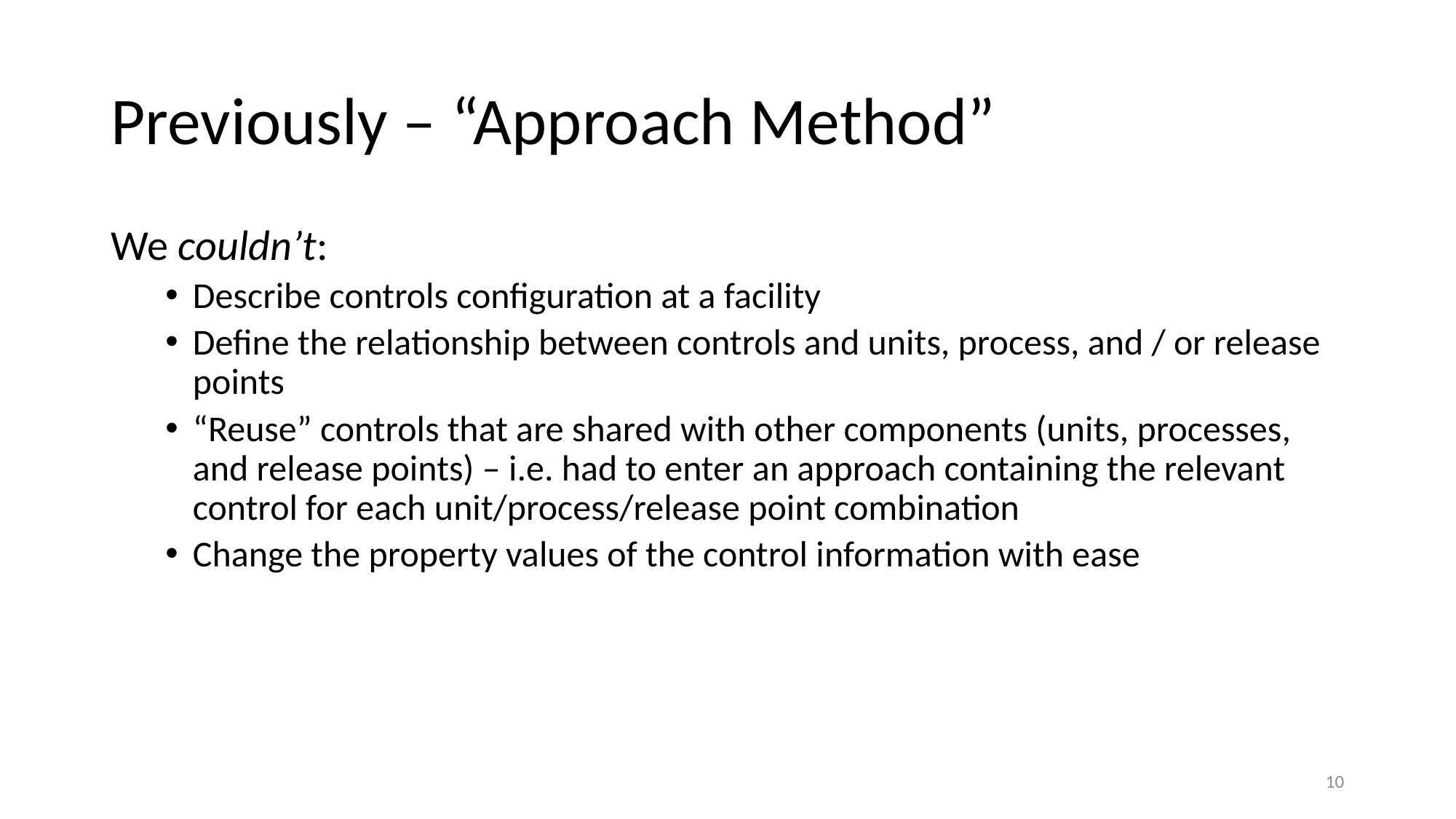

# Previously – “Approach Method”
We couldn’t:
Describe controls configuration at a facility
Define the relationship between controls and units, process, and / or release points
“Reuse” controls that are shared with other components (units, processes, and release points) – i.e. had to enter an approach containing the relevant control for each unit/process/release point combination
Change the property values of the control information with ease

10